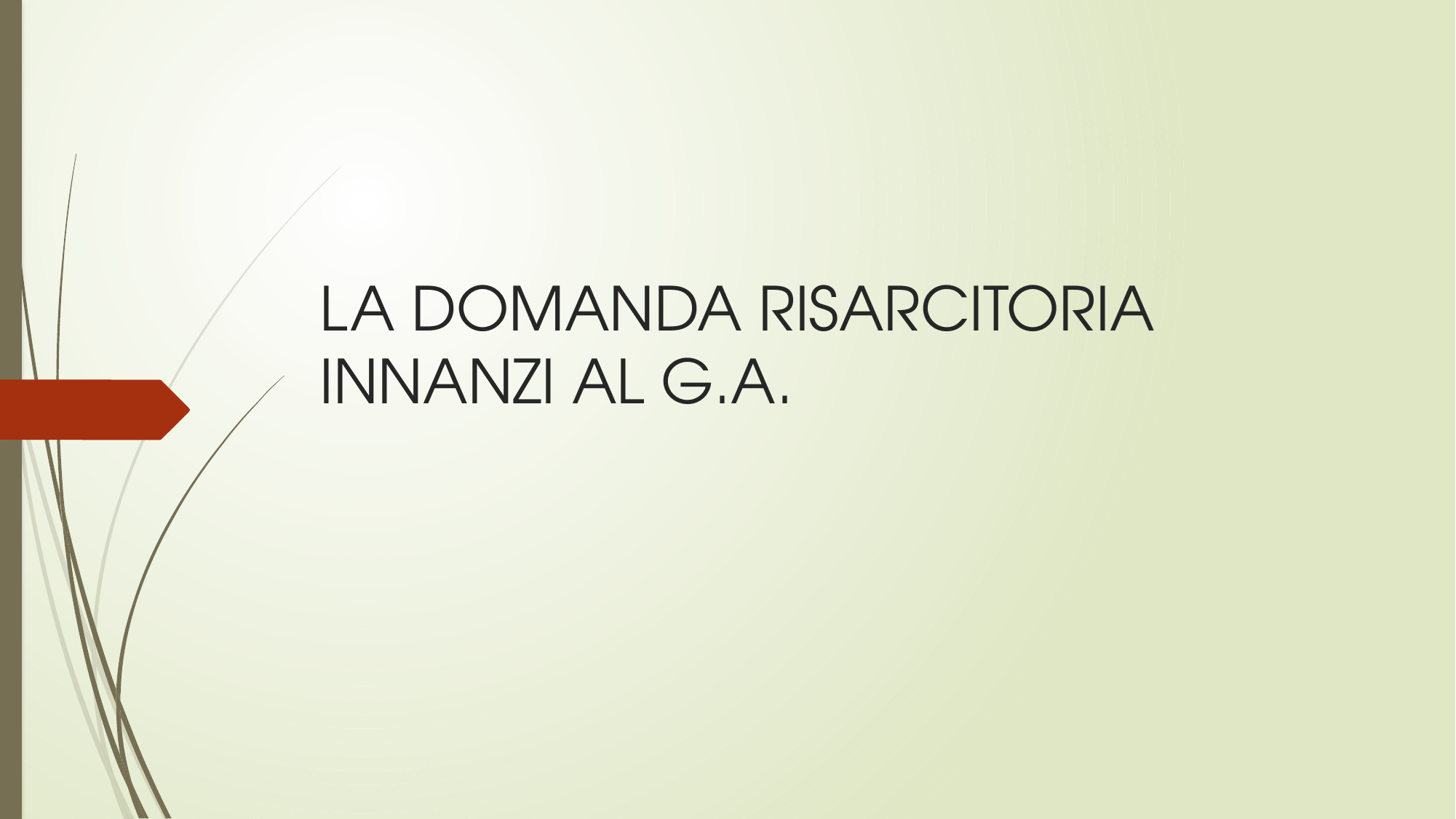

# LA DOMANDA RISARCITORIA INNANZI AL G.A.